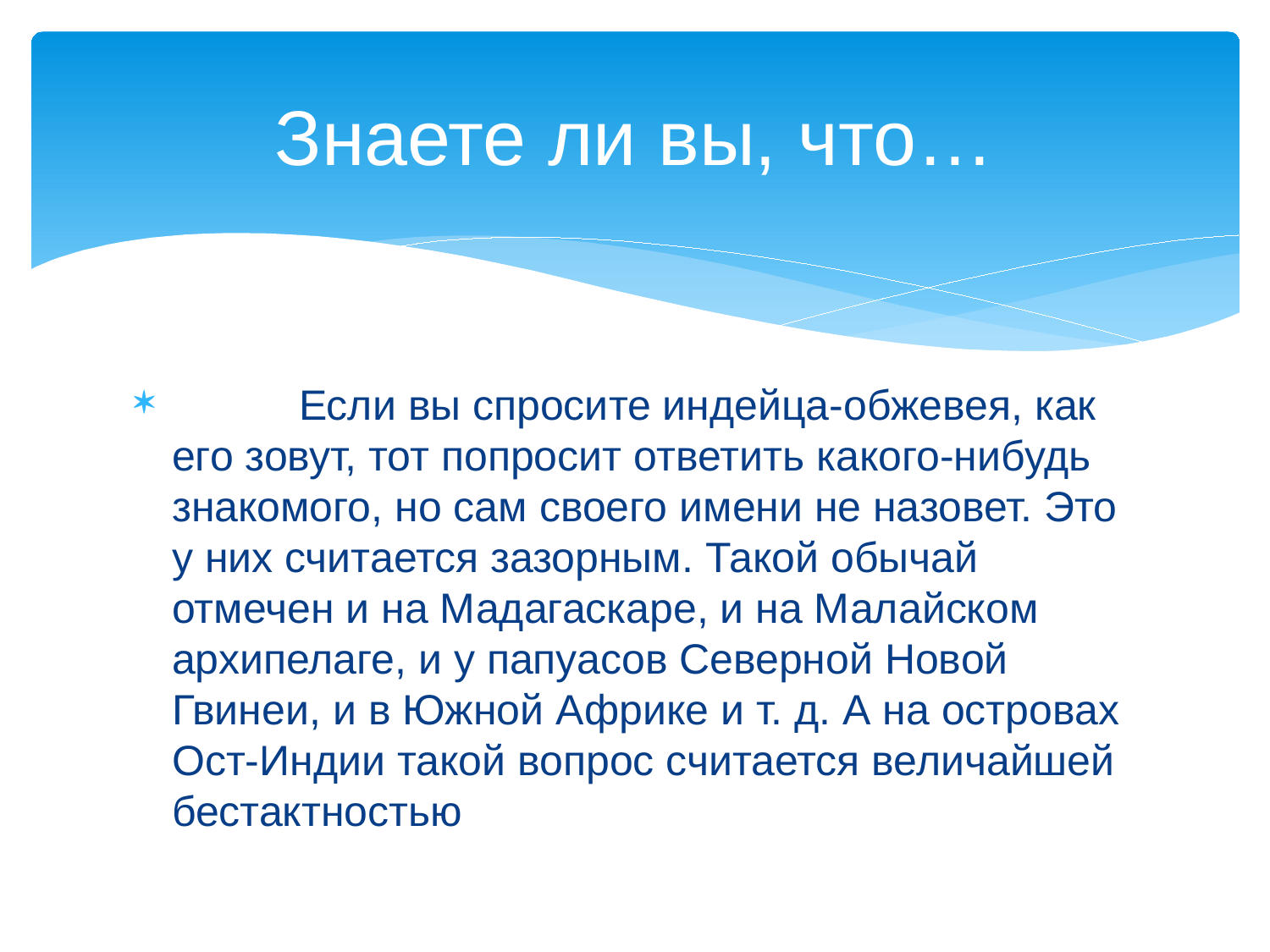

# Знаете ли вы, что…
	Если вы спросите индейца-обжевея, как его зовут, тот попросит ответить какого-нибудь знакомого, но сам своего имени не назовет. Это у них считается зазорным. Такой обычай отмечен и на Мадагаскаре, и на Малайском архипелаге, и у папуасов Северной Новой Гвинеи, и в Южной Африке и т. д. А на островах Ост-Индии такой вопрос считается величайшей бестактностью